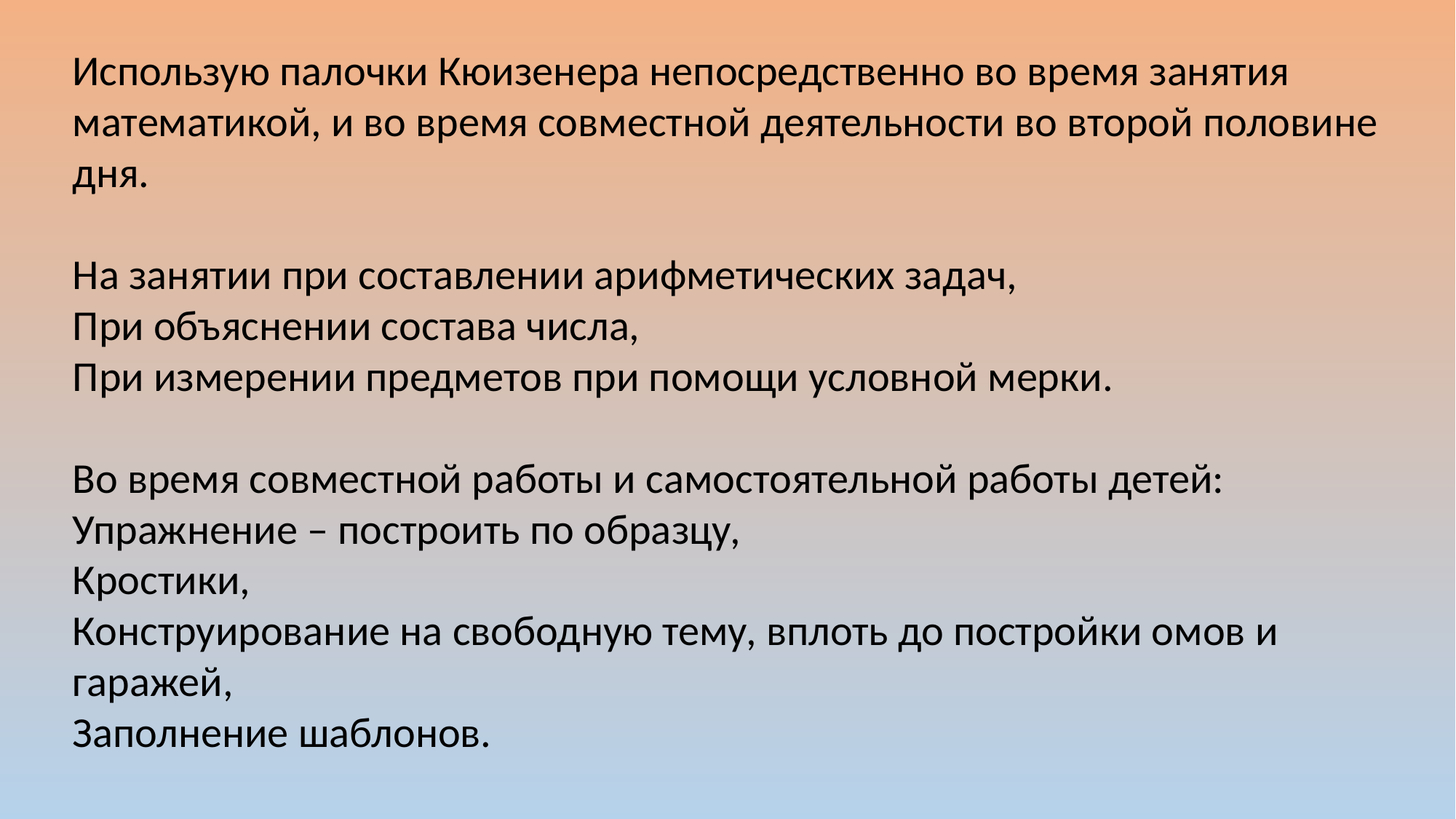

Использую палочки Кюизенера непосредственно во время занятия математикой, и во время совместной деятельности во второй половине дня.

На занятии при составлении арифметических задач,
При объяснении состава числа,
При измерении предметов при помощи условной мерки.

Во время совместной работы и самостоятельной работы детей:
Упражнение – построить по образцу,
Кростики,
Конструирование на свободную тему, вплоть до постройки омов и гаражей,
Заполнение шаблонов.